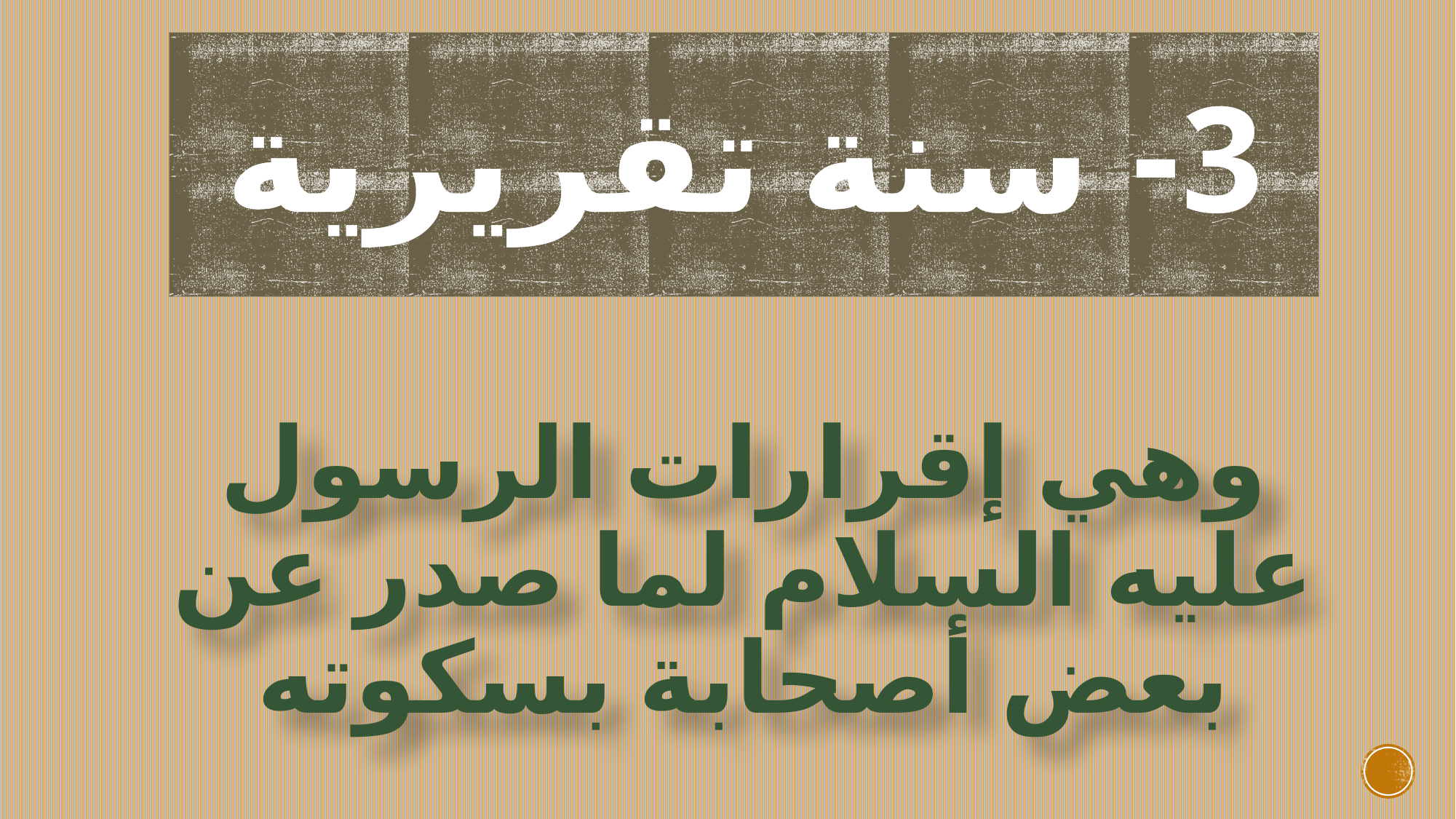

# 3- سنة تقريرية

وهي إقرارات الرسول عليه السلام لما صدر عن بعض أصحابة بسكوته